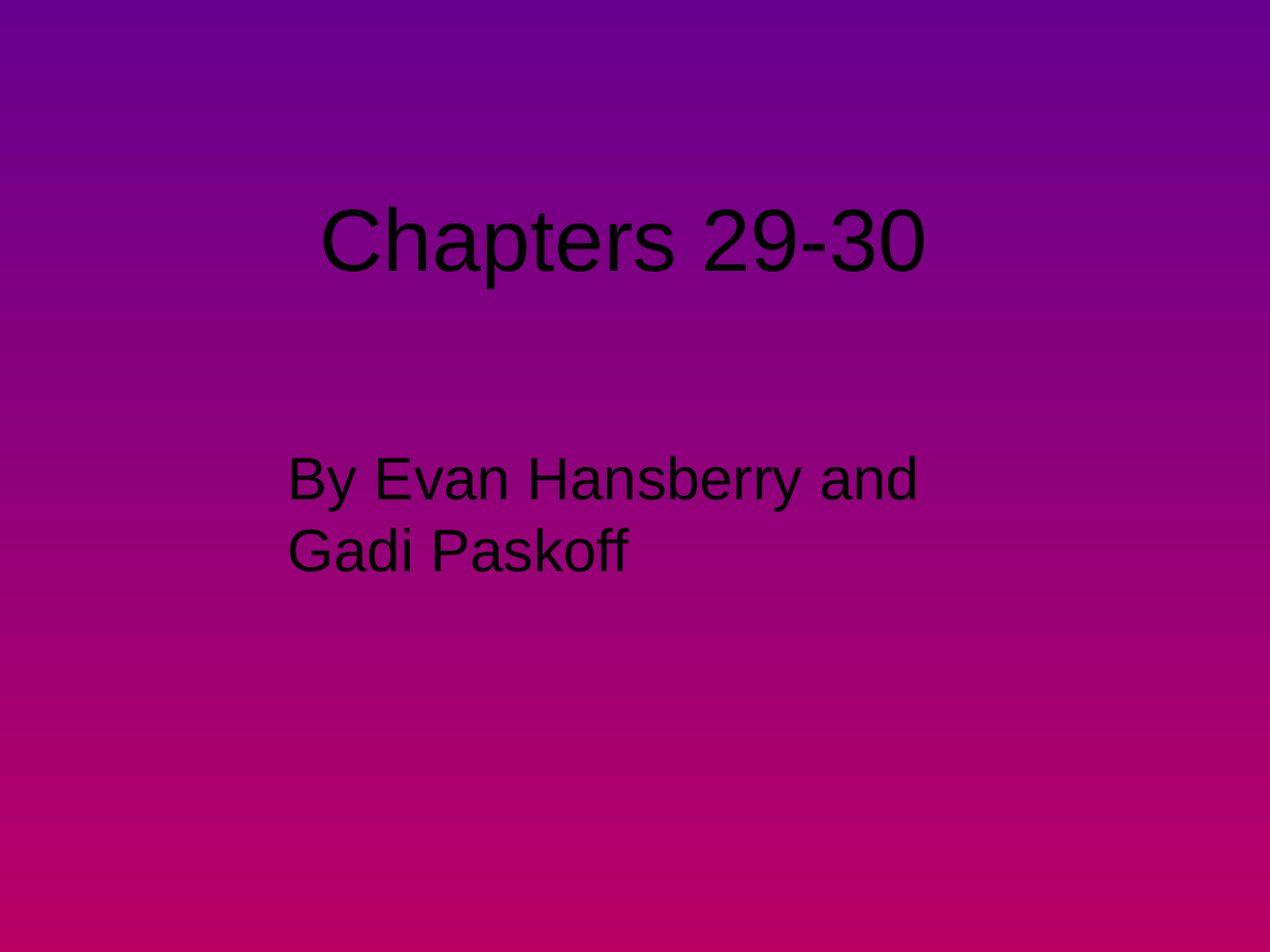

Chapters 29-30
By Evan Hansberry and Gadi Paskoff